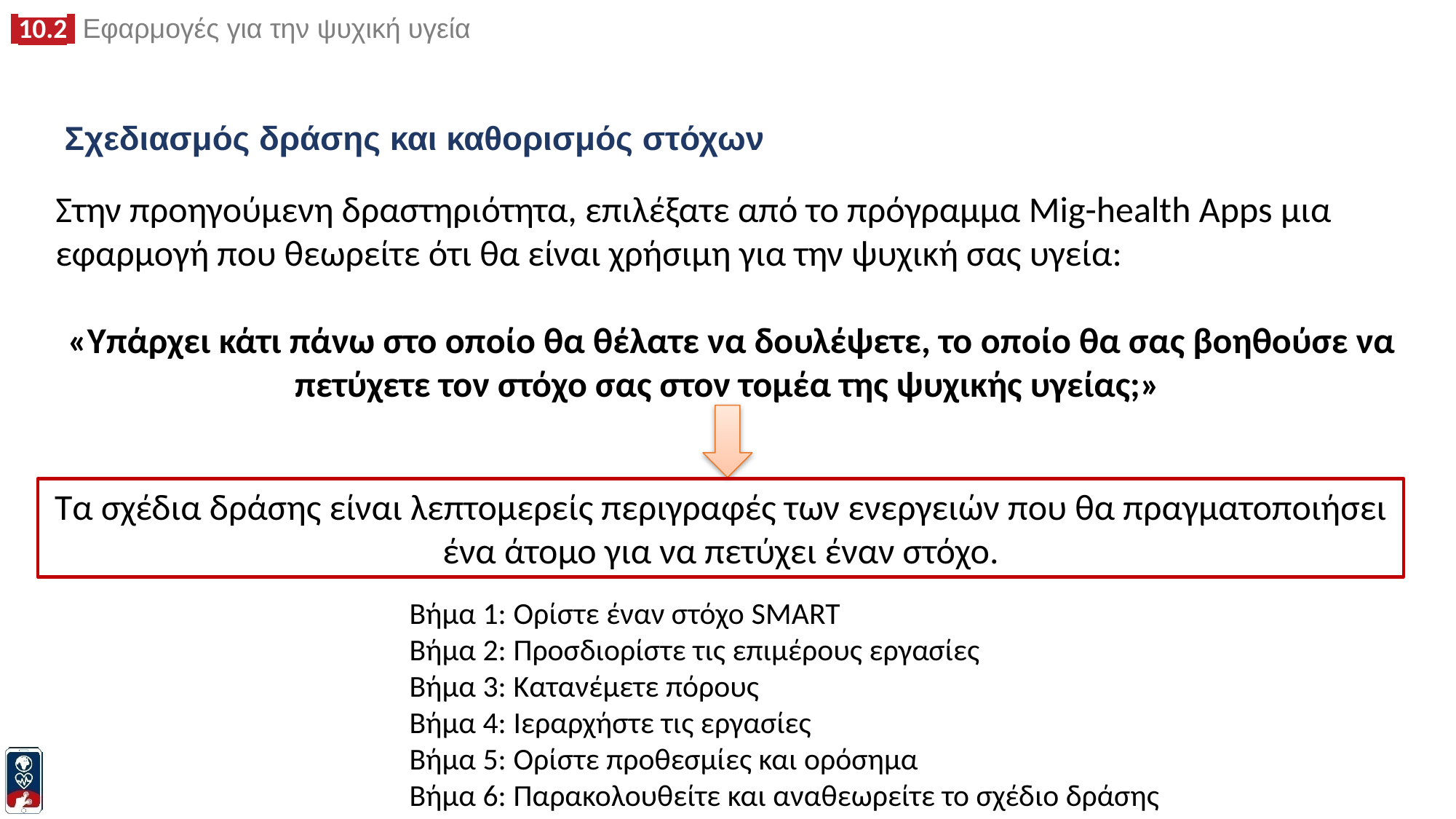

# Σχεδιασμός δράσης και καθορισμός στόχων
Στην προηγούμενη δραστηριότητα, επιλέξατε από το πρόγραμμα Mig-health Apps μια εφαρμογή που θεωρείτε ότι θα είναι χρήσιμη για την ψυχική σας υγεία:

 «Υπάρχει κάτι πάνω στο οποίο θα θέλατε να δουλέψετε, το οποίο θα σας βοηθούσε να πετύχετε τον στόχο σας στον τομέα της ψυχικής υγείας;»

Τα σχέδια δράσης είναι λεπτομερείς περιγραφές των ενεργειών που θα πραγματοποιήσει ένα άτομο για να πετύχει έναν στόχο.
Βήμα 1: Ορίστε έναν στόχο SMART
Βήμα 2: Προσδιορίστε τις επιμέρους εργασίες
Βήμα 3: Κατανέμετε πόρους
Βήμα 4: Ιεραρχήστε τις εργασίες
Βήμα 5: Ορίστε προθεσμίες και ορόσημα
Βήμα 6: Παρακολουθείτε και αναθεωρείτε το σχέδιο δράσης